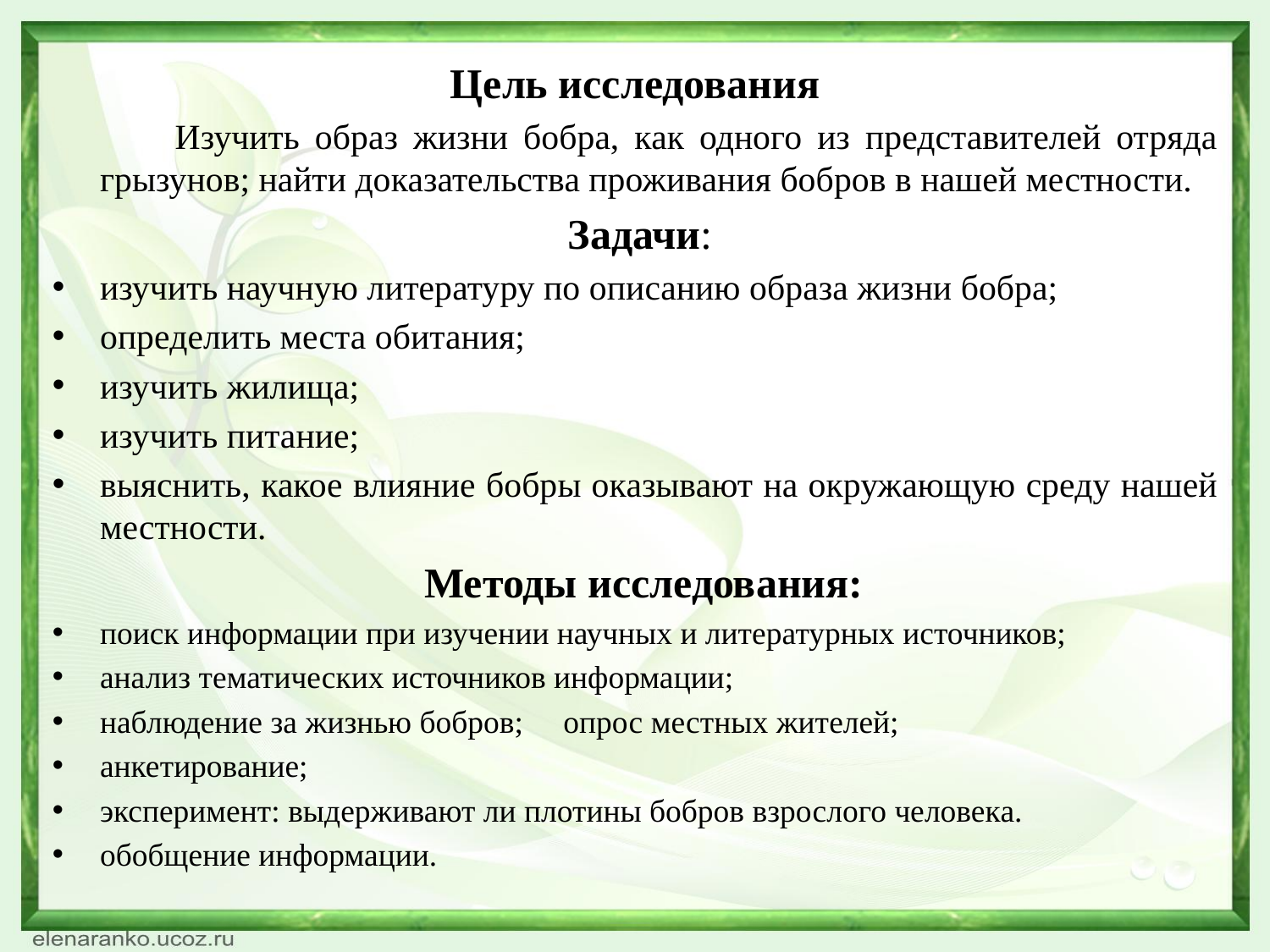

Цель исследования
        Изучить образ жизни бобра, как одного из представителей отряда грызунов; найти доказательства проживания бобров в нашей местности.
  Задачи:
изучить научную литературу по описанию образа жизни бобра;
определить места обитания;
изучить жилища;
изучить питание;
выяснить, какое влияние бобры оказывают на окружающую среду нашей местности.
  Методы исследования:
поиск информации при изучении научных и литературных источников;
анализ тематических источников информации;
наблюдение за жизнью бобров;     опрос местных жителей;
анкетирование;
эксперимент: выдерживают ли плотины бобров взрослого человека.
обобщение информации.